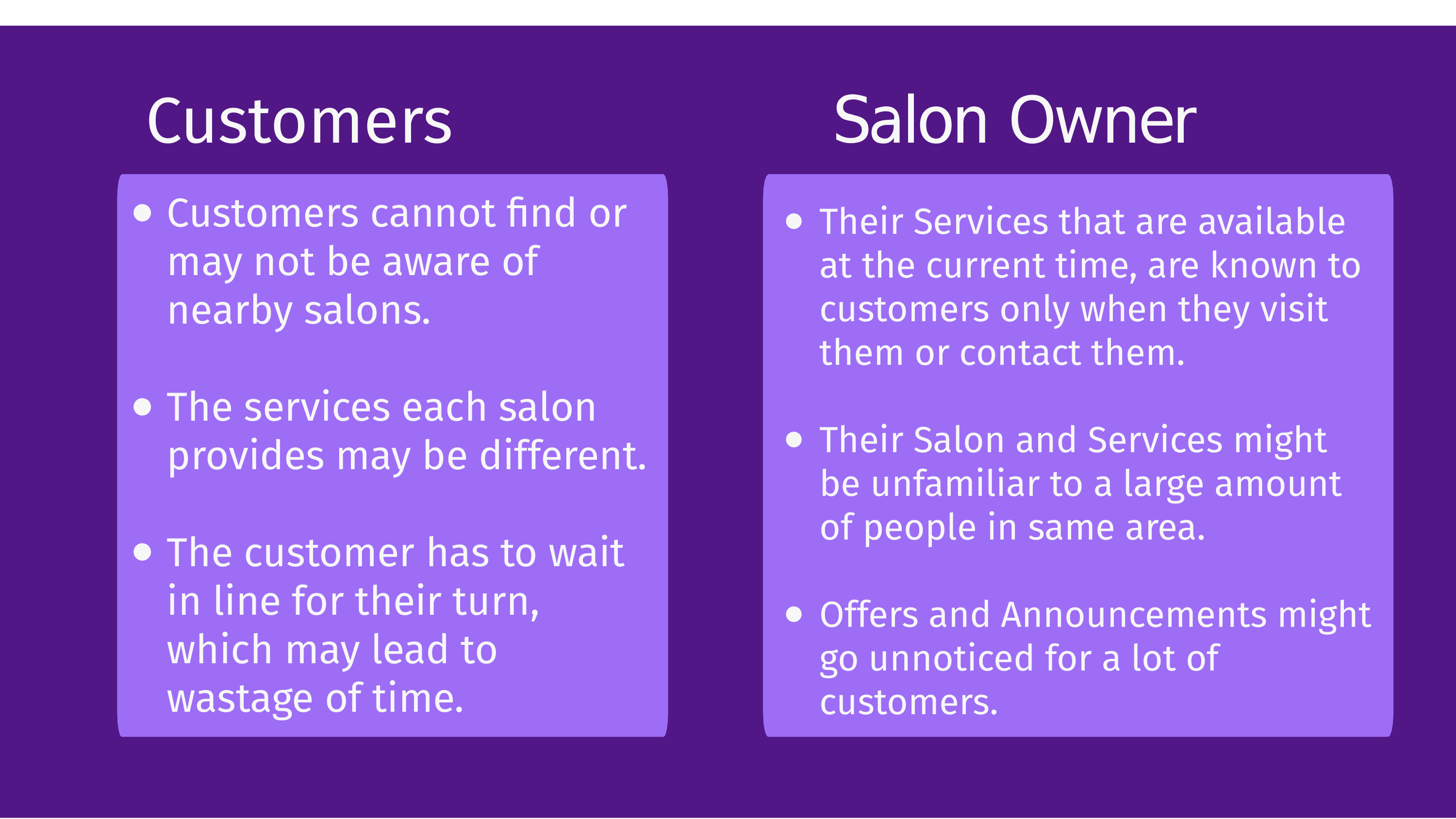

Customers
# Salon Owner

Customers cannot find or may not be aware of nearby salons.
The services each salon provides may be different.
The customer has to wait in line for their turn, which may lead to wastage of time.
Their Services that are available at the current time, are known to customers only when they visit them or contact them.
Their Salon and Services might be unfamiliar to a large amount of people in same area.
Offers and Announcements might go unnoticed for a lot of customers.